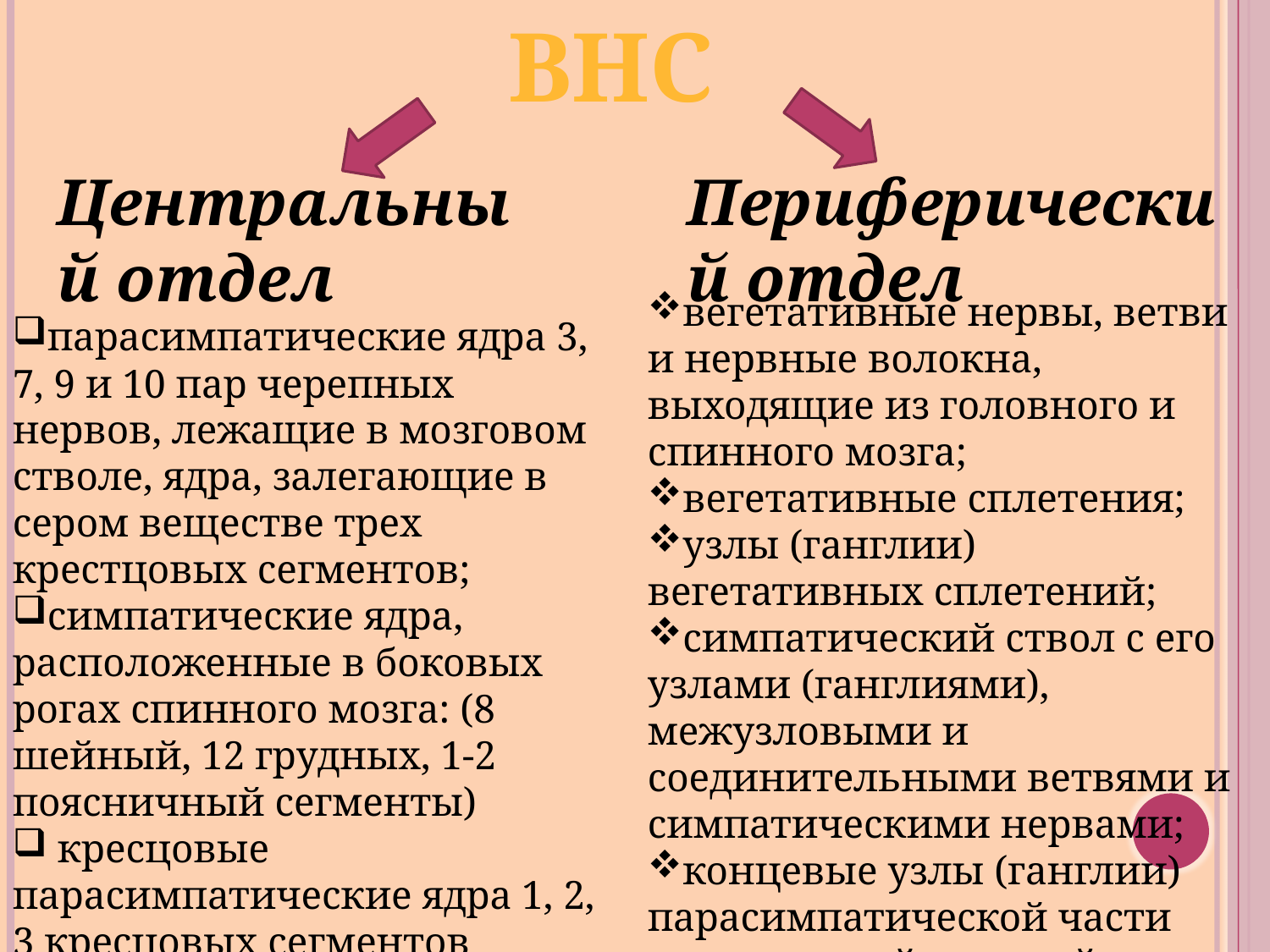

Внс

Центральный отдел
Периферический отдел
вегетативные нервы, ветви и нервные волокна, выходящие из головного и спинного мозга;
вегетативные сплетения;
узлы (ганглии) вегетативных сплетений;
симпатический ствол с его узлами (ганглиями), межузловыми и соединительными ветвями и симпатическими нервами;
концевые узлы (ганглии) парасимпатической части вегетативной нервной системы.
парасимпатические ядра 3, 7, 9 и 10 пар черепных нервов, лежащие в мозговом стволе, ядра, залегающие в сером веществе трех крестцовых сегментов;
симпатические ядра, расположенные в боковых рогах спинного мозга: (8 шейный, 12 грудных, 1-2 поясничный сегменты)
 кресцовые парасимпатические ядра 1, 2, 3 кресцовых сегментов спинного мозга